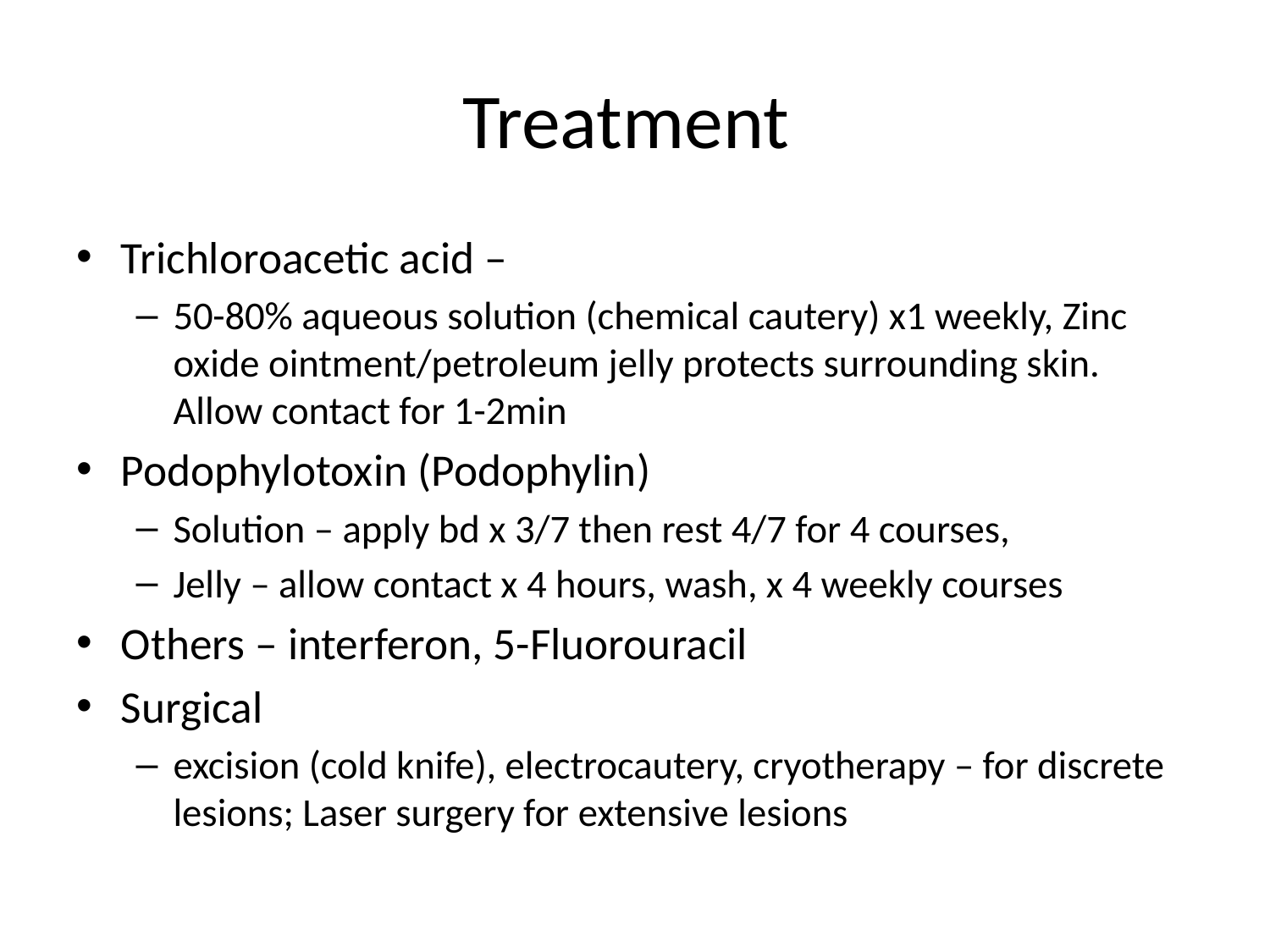

# Treatment
Trichloroacetic acid –
50-80% aqueous solution (chemical cautery) x1 weekly, Zinc oxide ointment/petroleum jelly protects surrounding skin. Allow contact for 1-2min
Podophylotoxin (Podophylin)
Solution – apply bd x 3/7 then rest 4/7 for 4 courses,
Jelly – allow contact x 4 hours, wash, x 4 weekly courses
Others – interferon, 5-Fluorouracil
Surgical
excision (cold knife), electrocautery, cryotherapy – for discrete lesions; Laser surgery for extensive lesions